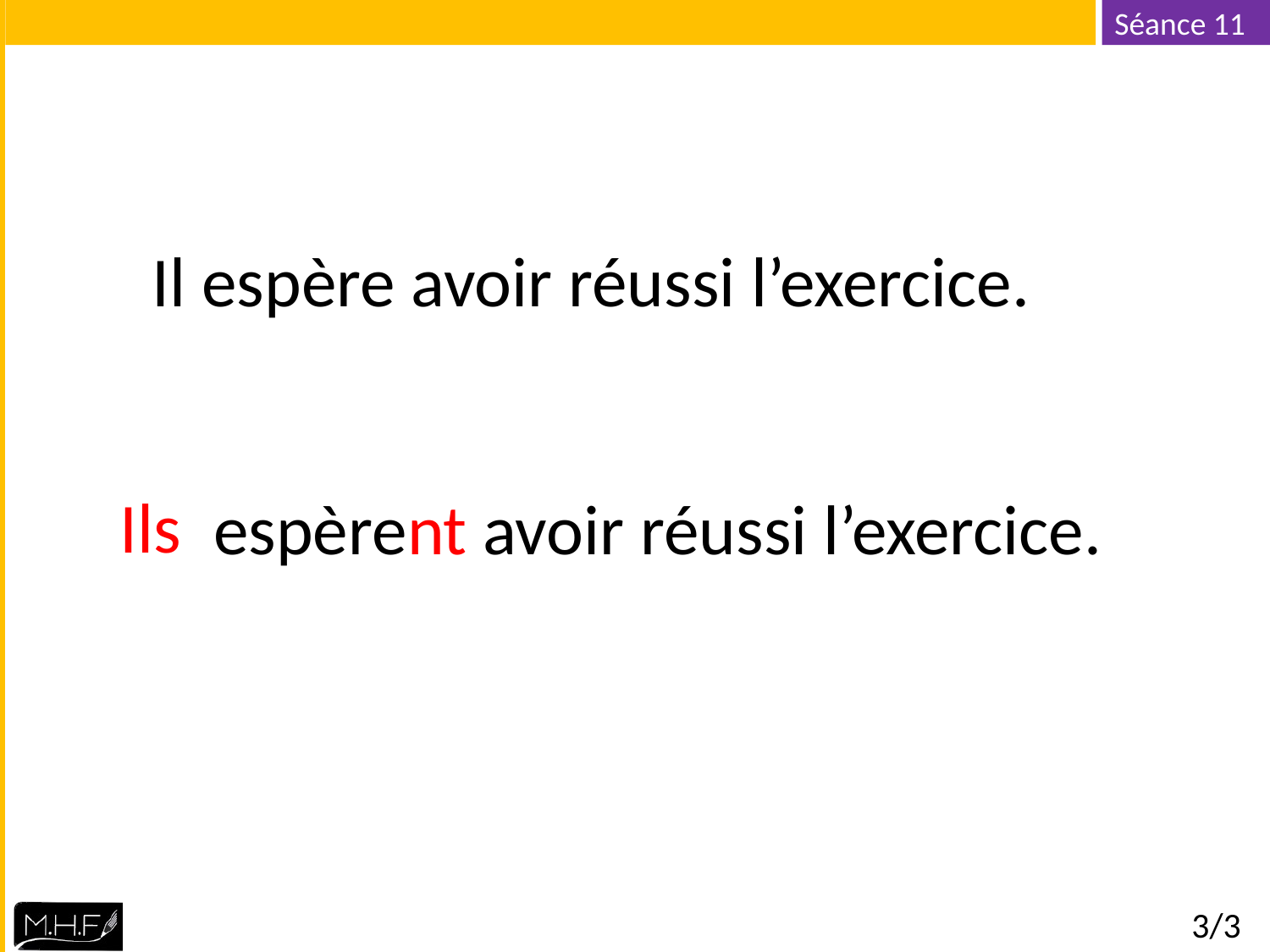

Il espère avoir réussi l’exercice.
Ils
espèrent avoir réussi l’exercice.
3/3